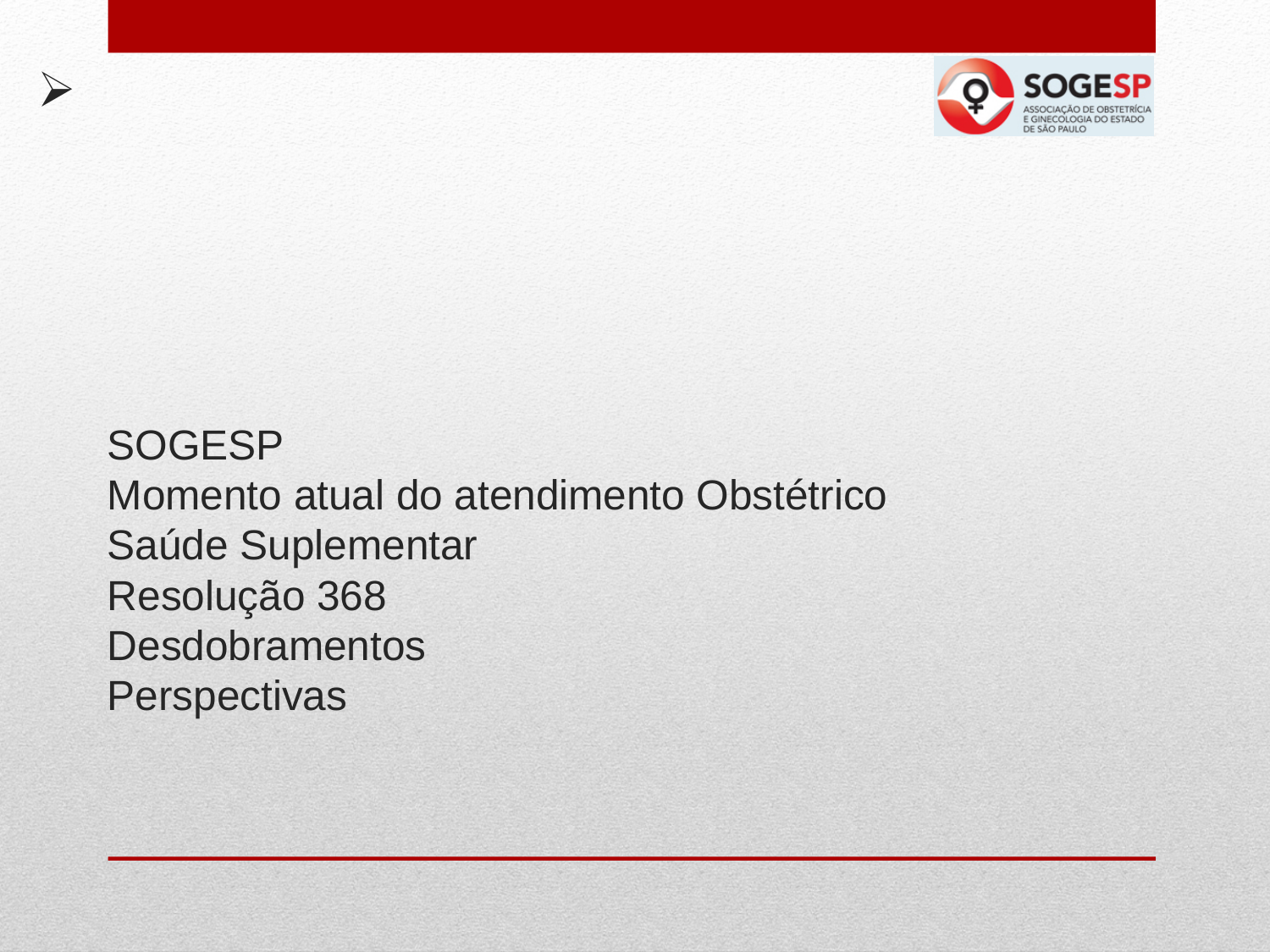

# SOGESP Momento atual do atendimento Obstétrico Saúde Suplementar Resolução 368 Desdobramentos Perspectivas